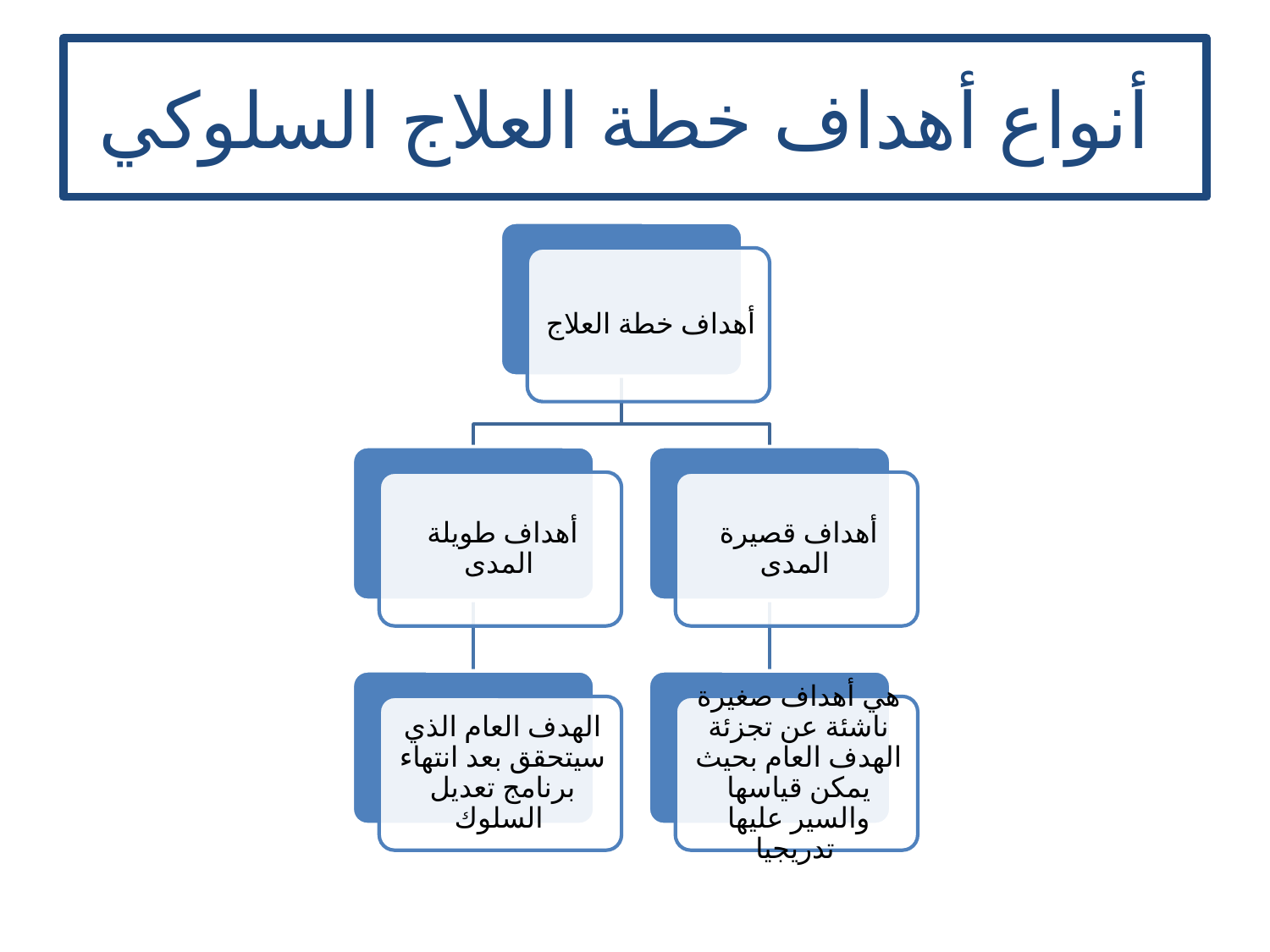

# أنواع أهداف خطة العلاج السلوكي
أهداف خطة العلاج
أهداف طويلة المدى
الهدف العام الذي سيتحقق بعد انتهاء برنامج تعديل السلوك
أهداف قصيرة المدى
هي أهداف صغيرة ناشئة عن تجزئة الهدف العام بحيث يمكن قياسها والسير عليها تدريجيا